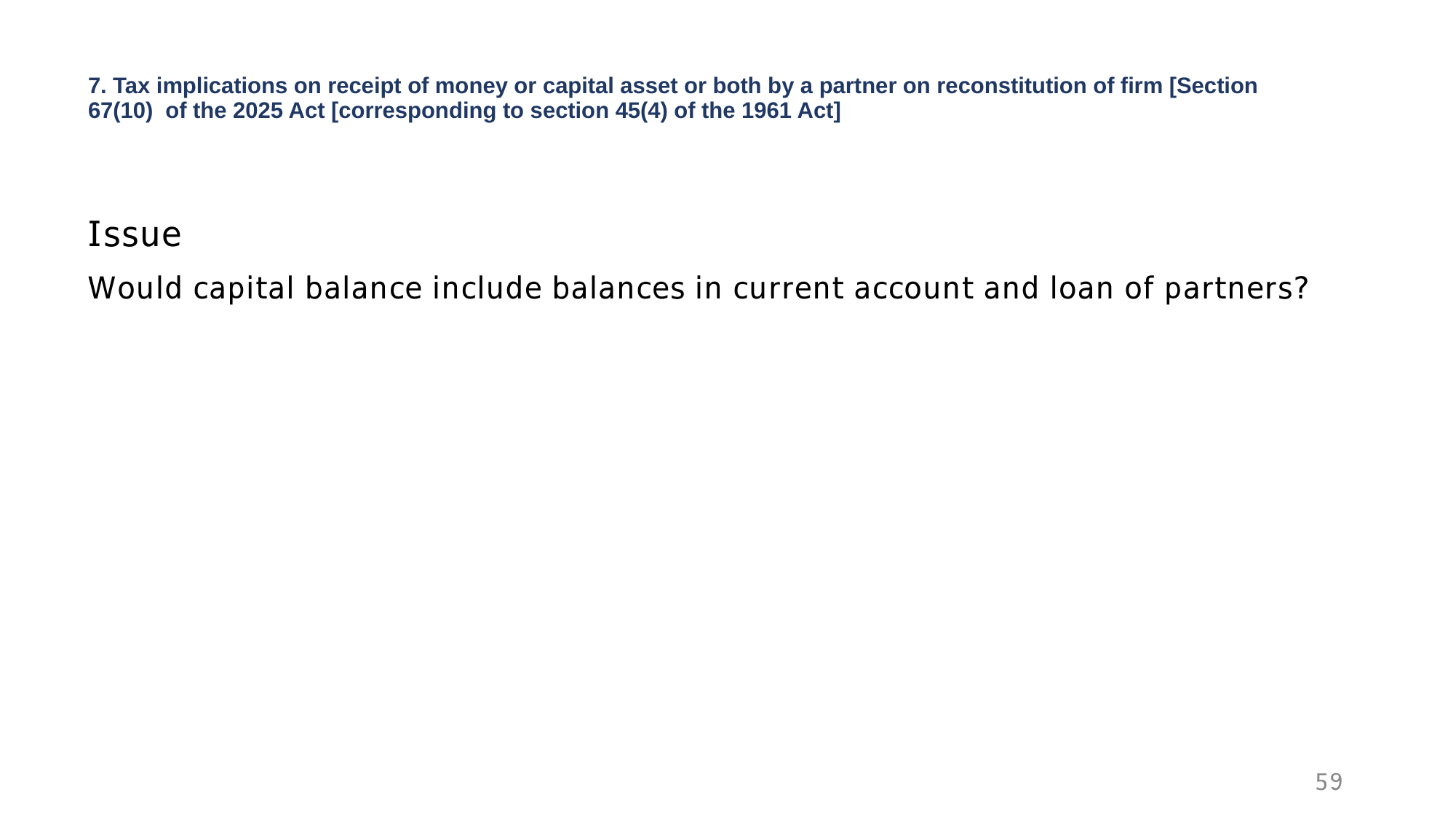

# 7. Tax implications on receipt of money or capital asset or both by a partner on reconstitution of firm [Section 67(10)  of the 2025 Act [corresponding to section 45(4) of the 1961 Act]

Issue
Would capital balance include balances in current account and loan of partners?

59